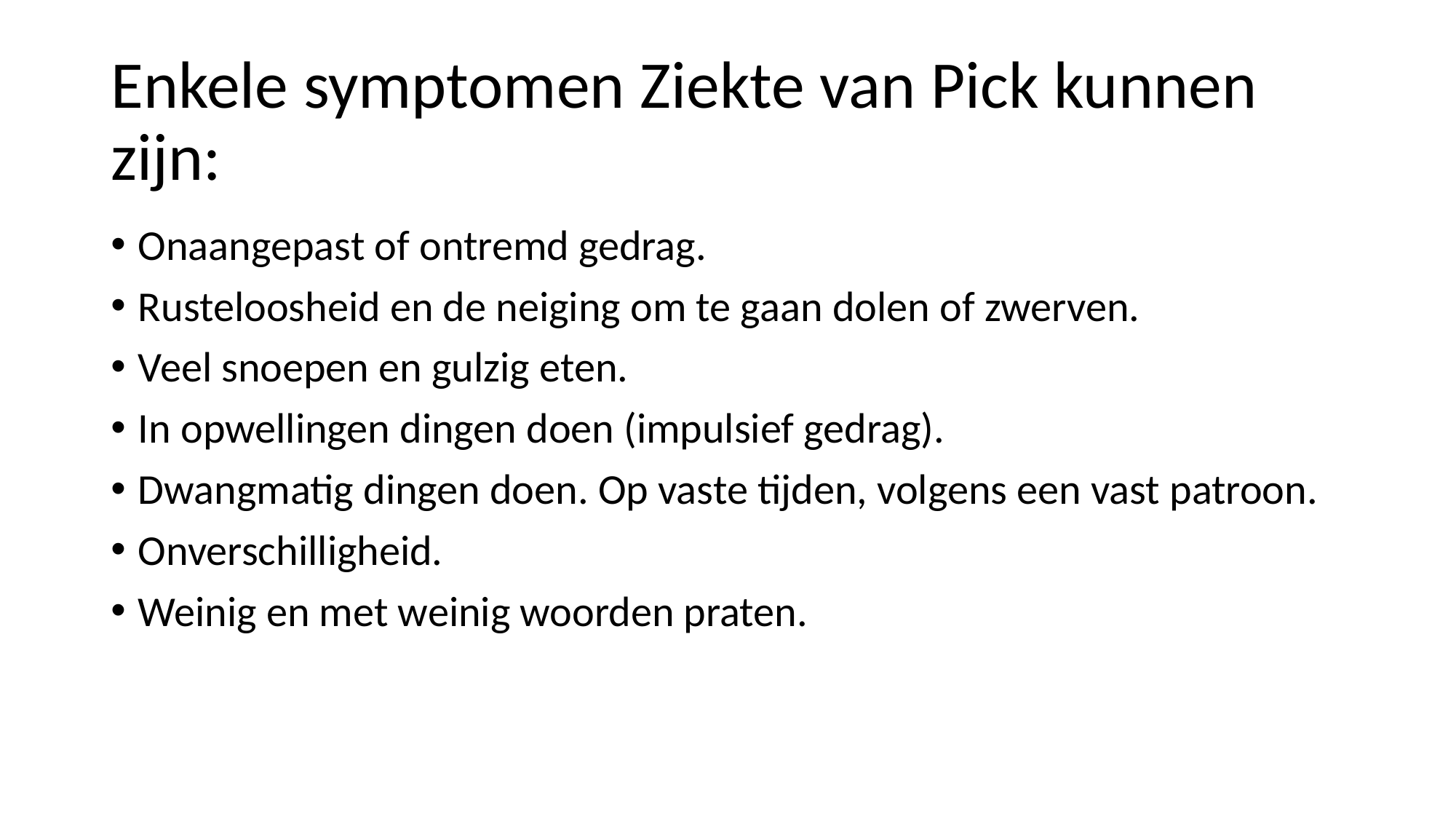

# Enkele symptomen Ziekte van Pick kunnen zijn:
Onaangepast of ontremd gedrag.
Rusteloosheid en de neiging om te gaan dolen of zwerven.
Veel snoepen en gulzig eten.
In opwellingen dingen doen (impulsief gedrag).
Dwangmatig dingen doen. Op vaste tijden, volgens een vast patroon.
Onverschilligheid.
Weinig en met weinig woorden praten.